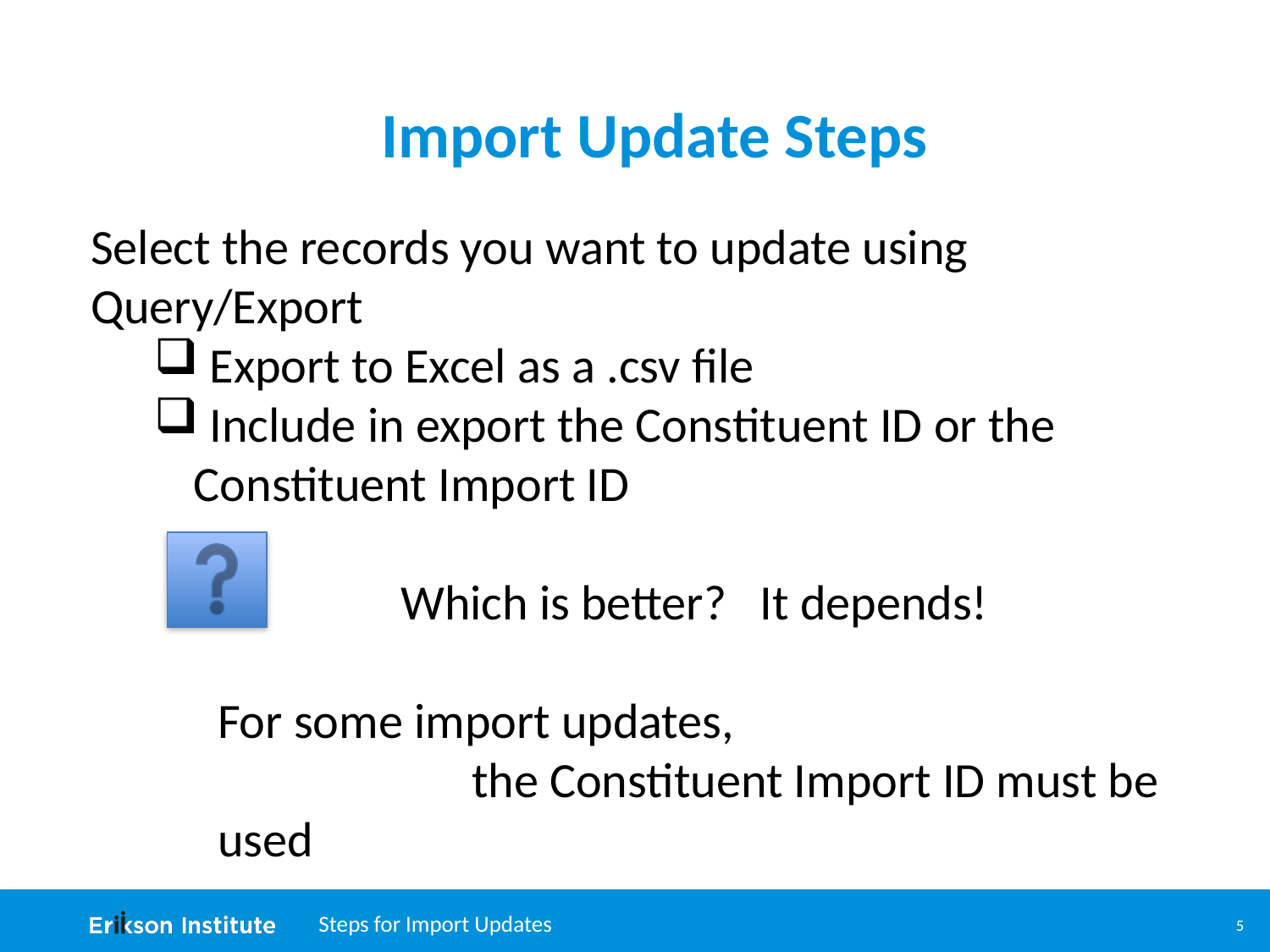

# Import Update Steps
Select the records you want to update using Query/Export
 Export to Excel as a .csv file
 Include in export the Constituent ID or the Constituent Import ID

	     Which is better?   It depends!

For some import updates,
		the Constituent Import ID must be used

5
Steps for Import Updates